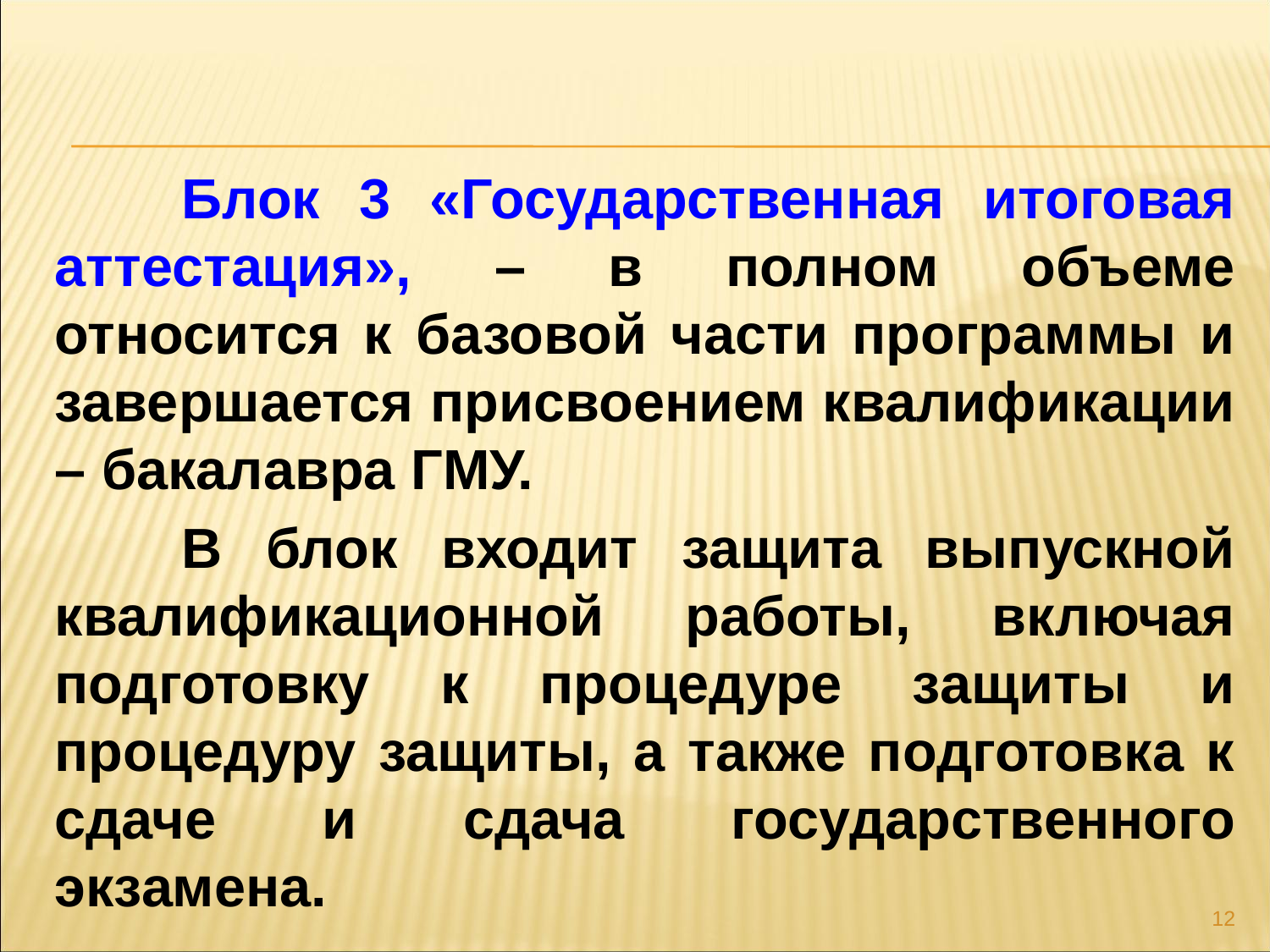

Блок 3 «Государственная итоговая аттестация», – в полном объеме относится к базовой части программы и завершается присвоением квалификации – бакалавра ГМУ.
	В блок входит защита выпускной квалификационной работы, включая подготовку к процедуре защиты и процедуру защиты, а также подготовка к сдаче и сдача государственного экзамена.
12